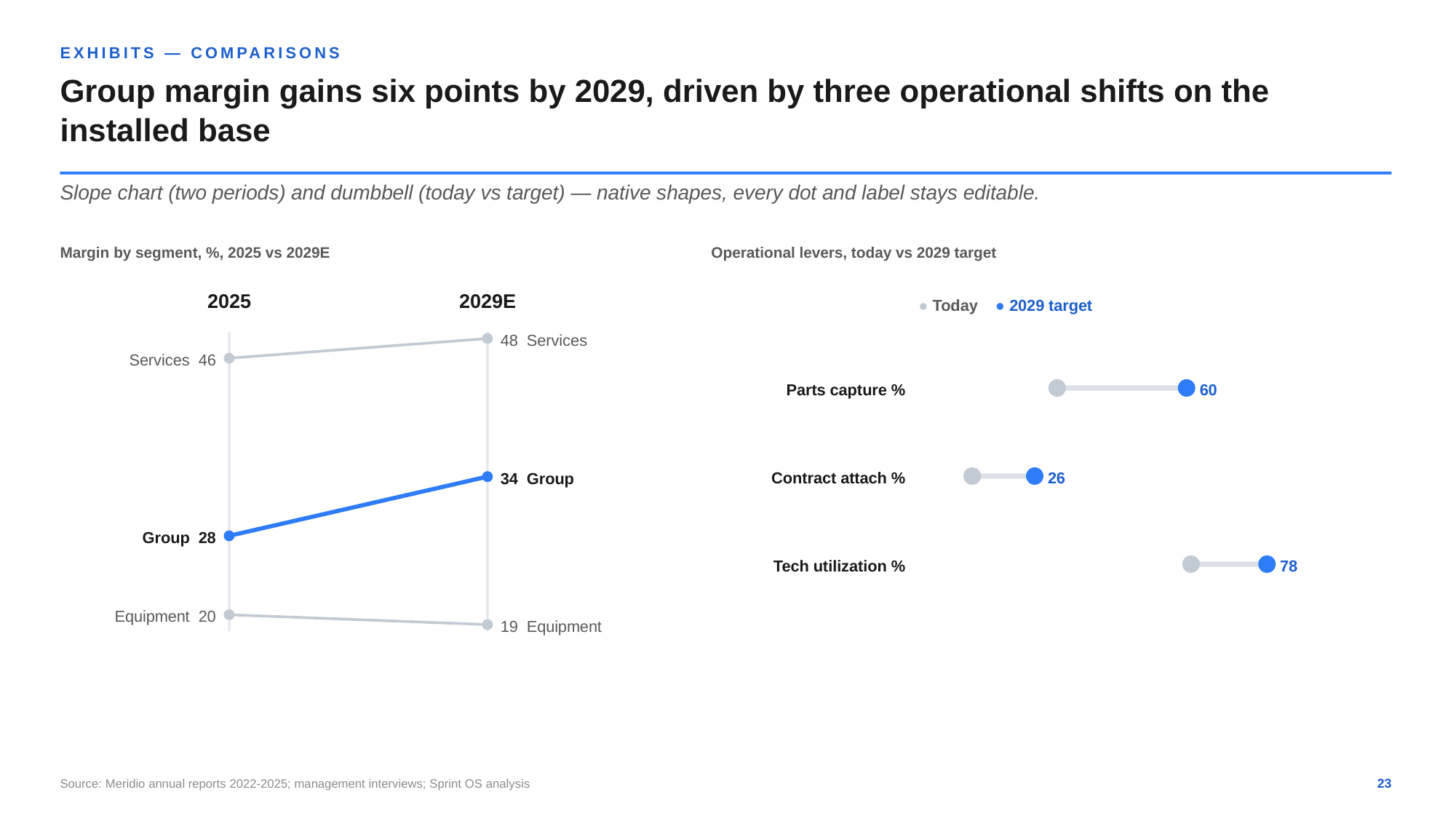

EXHIBITS — COMPARISONS
Group margin gains six points by 2029, driven by three operational shifts on the installed base

Slope chart (two periods) and dumbbell (today vs target) — native shapes, every dot and label stays editable.
Margin by segment, %, 2025 vs 2029E
Operational levers, today vs 2029 target
2025
2029E
● Today    ● 2029 target
48  Services

Services  46

Parts capture %
60

Contract attach %
26
34  Group

Group  28

Tech utilization %
78

Equipment  20

19  Equipment

Source: Meridio annual reports 2022-2025; management interviews; Sprint OS analysis
23